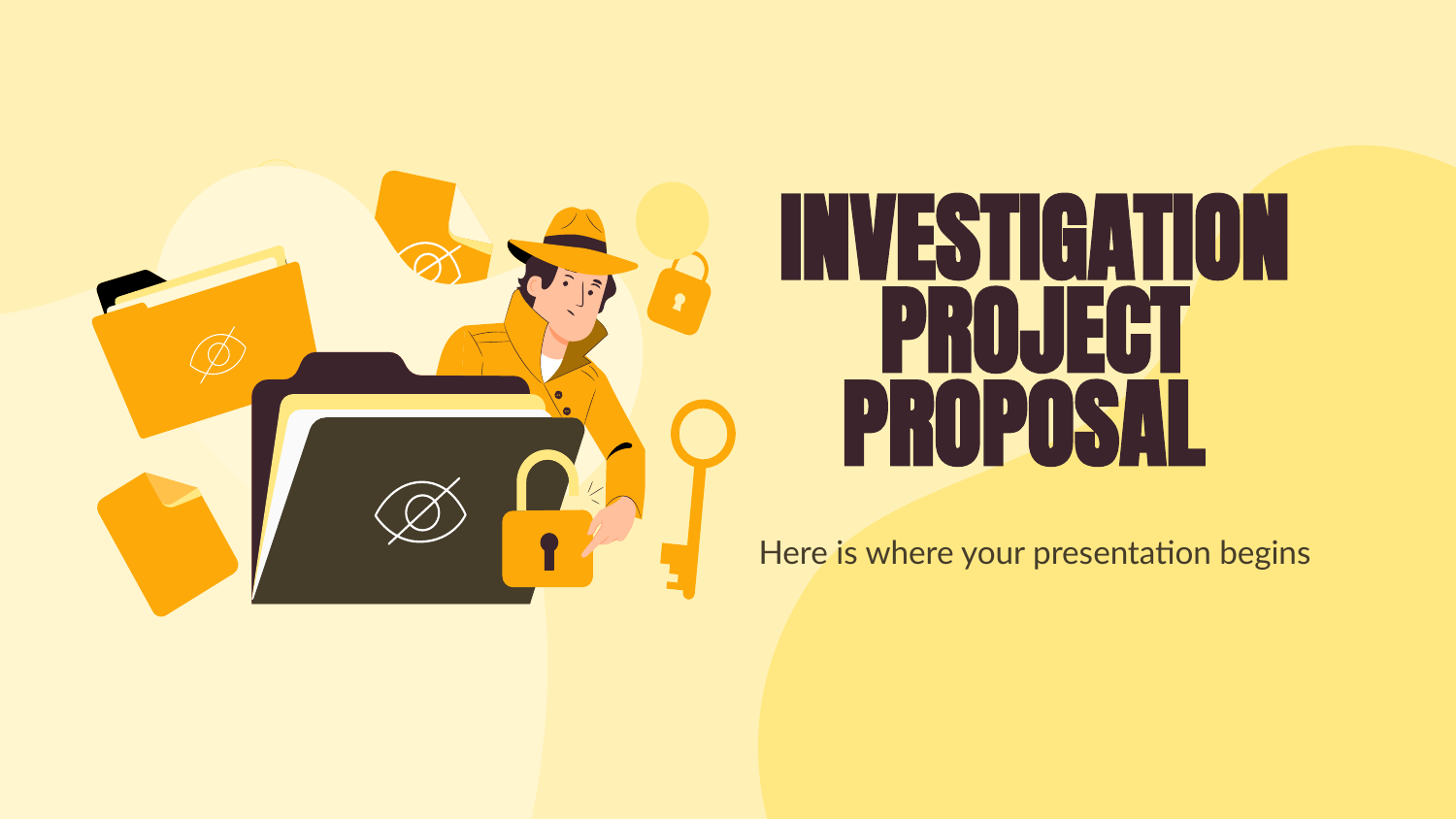

# INVESTIGATION PROJECT PROPOSAL
Here is where your presentation begins